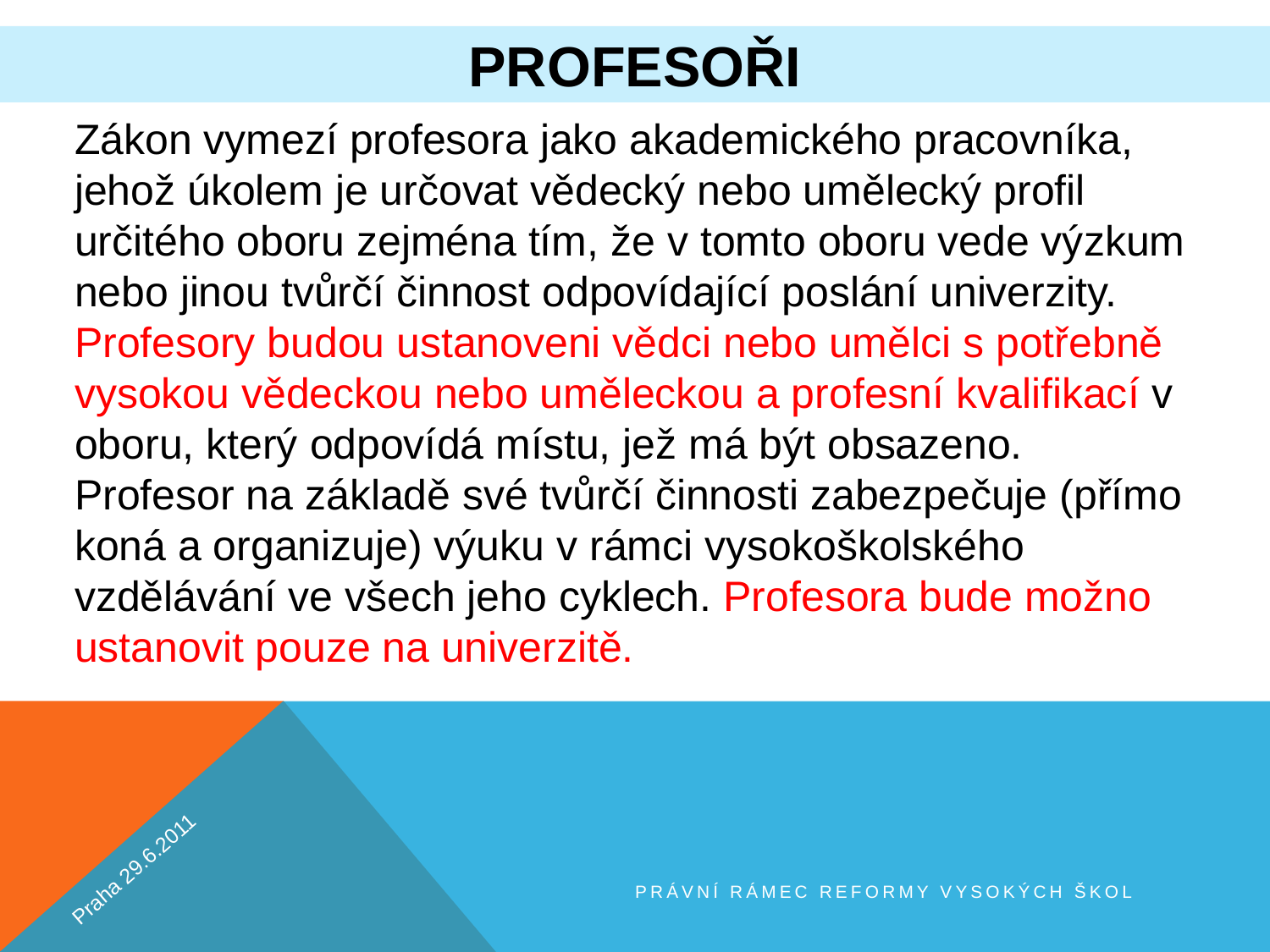

# Profesoři
Zákon vymezí profesora jako akademického pracovníka, jehož úkolem je určovat vědecký nebo umělecký profil určitého oboru zejména tím, že v tomto oboru vede výzkum nebo jinou tvůrčí činnost odpovídající poslání univerzity. Profesory budou ustanoveni vědci nebo umělci s potřebně vysokou vědeckou nebo uměleckou a profesní kvalifikací v oboru, který odpovídá místu, jež má být obsazeno. Profesor na základě své tvůrčí činnosti zabezpečuje (přímo koná a organizuje) výuku v rámci vysokoškolského vzdělávání ve všech jeho cyklech. Profesora bude možno ustanovit pouze na univerzitě.
Praha 29.6.2011
Právní rámec reformy vysokých škol